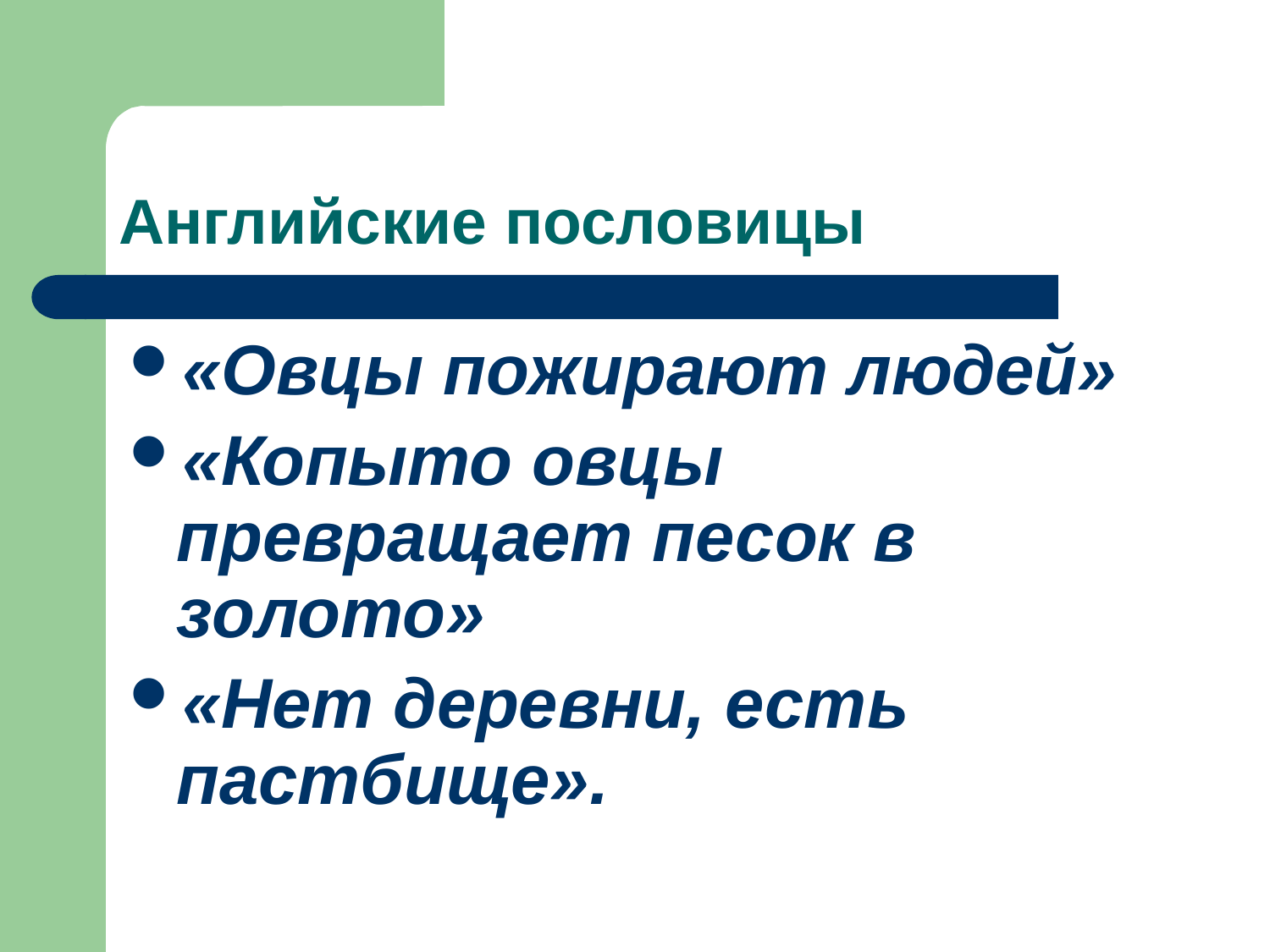

# Английские пословицы
«Овцы пожирают людей»
«Копыто овцы превращает песок в золото»
«Нет деревни, есть пастбище».